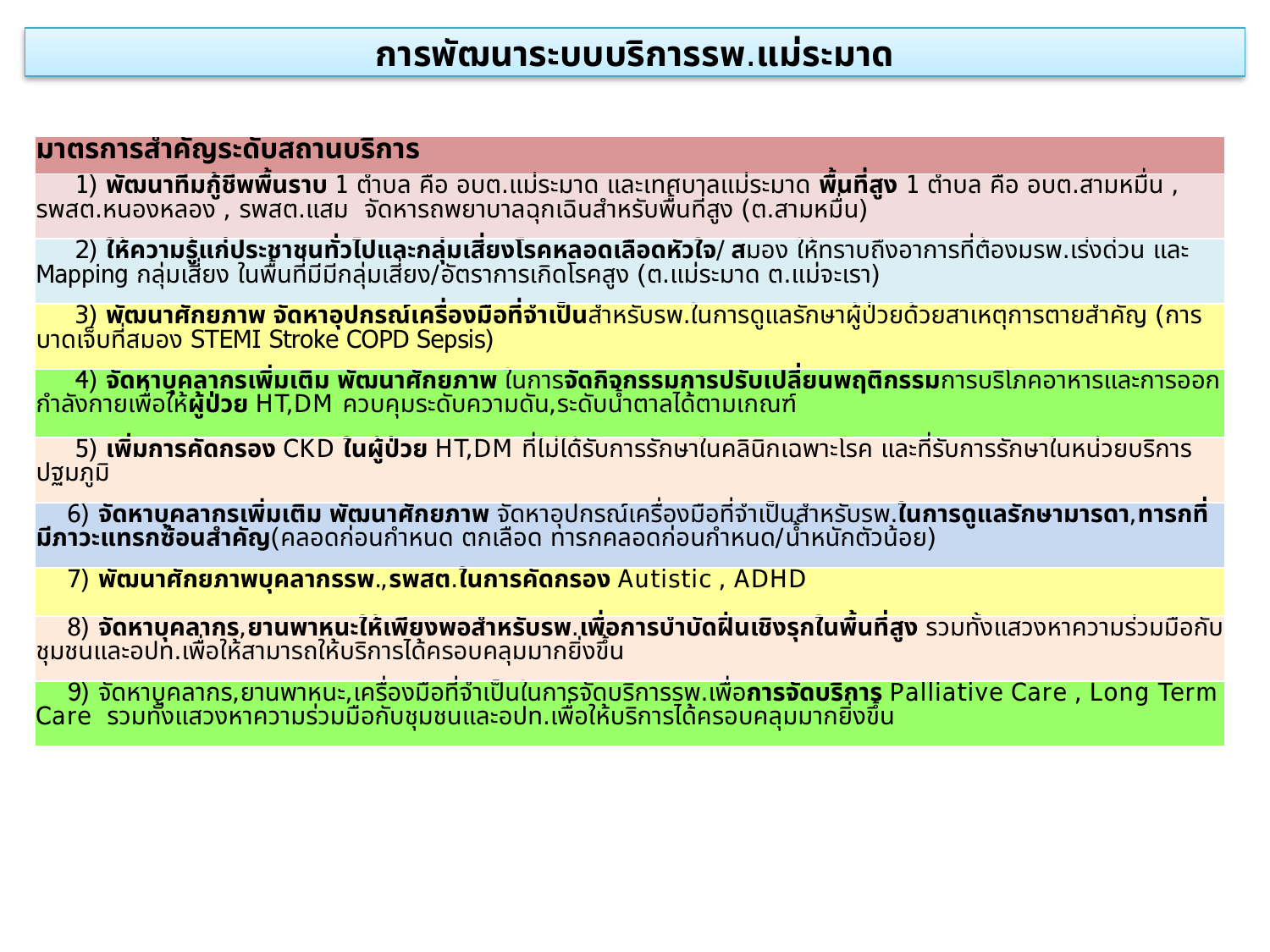

# การพัฒนาระบบบริการรพ.แม่ระมาด
| มาตรการสำคัญระดับสถานบริการ |
| --- |
| 1) พัฒนาทีมกู้ชีพพื้นราบ 1 ตำบล คือ อบต.แม่ระมาด และเทศบาลแม่ระมาด พื้นที่สูง 1 ตำบล คือ อบต.สามหมื่น , รพสต.หนองหลอง , รพสต.แสม จัดหารถพยาบาลฉุกเฉินสำหรับพื้นที่สูง (ต.สามหมื่น) |
| 2) ให้ความรู้แก่ประชาชนทั่วไปและกลุ่มเสี่ยงโรคหลอดเลือดหัวใจ/สมอง ให้ทราบถึงอาการที่ต้องมรพ.เร่งด่วน และ Mapping กลุ่มเสี่ยง ในพื้นที่มีมีกลุ่มเสี่ยง/อัตราการเกิดโรคสูง (ต.แม่ระมาด ต.แม่จะเรา) |
| 3) พัฒนาศักยภาพ จัดหาอุปกรณ์เครื่องมือที่จำเป็นสำหรับรพ.ในการดูแลรักษาผู้ป่วยด้วยสาเหตุการตายสำคัญ (การบาดเจ็บที่สมอง STEMI Stroke COPD Sepsis) |
| 4) จัดหาบุคลากรเพิ่มเติม พัฒนาศักยภาพ ในการจัดกิจกรรมการปรับเปลี่ยนพฤติกรรมการบริโภคอาหารและการออกกำลังกายเพื่อให้ผู้ป่วย HT,DM ควบคุมระดับความดัน,ระดับน้ำตาลได้ตามเกณฑ์ |
| 5) เพิ่มการคัดกรอง CKD ในผู้ป่วย HT,DM ที่ไม่ได้รับการรักษาในคลินิกเฉพาะโรค และที่รับการรักษาในหน่วยบริการปฐมภูมิ |
| 6) จัดหาบุคลากรเพิ่มเติม พัฒนาศักยภาพ จัดหาอุปกรณ์เครื่องมือที่จำเป็นสำหรับรพ.ในการดูแลรักษามารดา,ทารกที่มีภาวะแทรกซ้อนสำคัญ(คลอดก่อนกำหนด ตกเลือด ทารกคลอดก่อนกำหนด/น้ำหนักตัวน้อย) |
| 7) พัฒนาศักยภาพบุคลากรรพ.,รพสต.ในการคัดกรอง Autistic , ADHD |
| 8) จัดหาบุคลากร,ยานพาหนะให้เพียงพอสำหรับรพ.เพื่อการบำบัดฝิ่นเชิงรุกในพื้นที่สูง รวมทั้งแสวงหาความร่วมมือกับชุมชนและอปท.เพื่อให้สามารถให้บริการได้ครอบคลุมมากยิ่งขึ้น |
| 9) จัดหาบุคลากร,ยานพาหนะ,เครื่องมือที่จำเป็นในการจัดบริการรพ.เพื่อการจัดบริการ Palliative Care , Long Term Care รวมทั้งแสวงหาความร่วมมือกับชุมชนและอปท.เพื่อให้บริการได้ครอบคลุมมากยิ่งขึ้น |